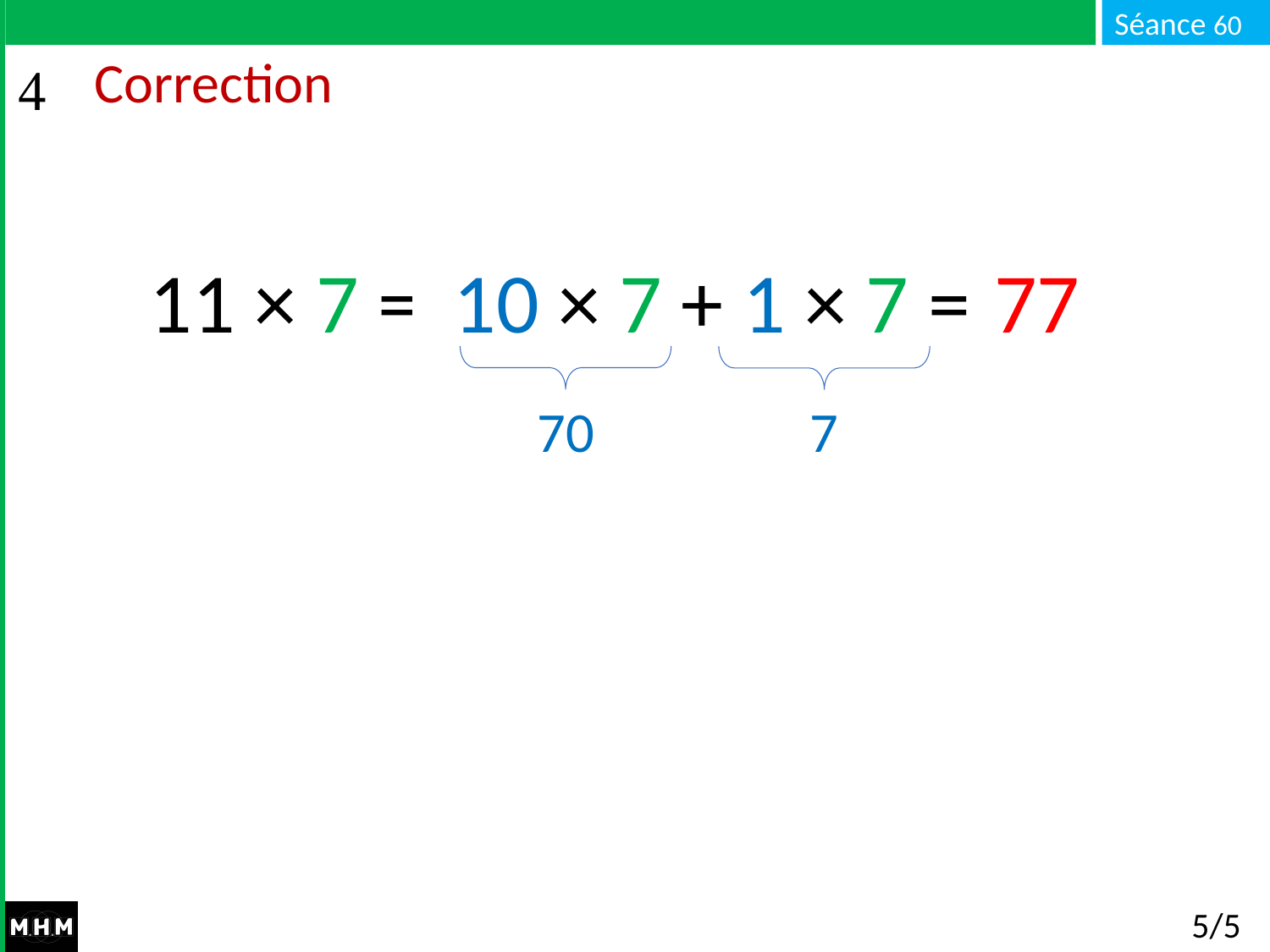

# Correction
10 × 7 + 1 × 7 = …
77
11 × 7 = …

70

7
5/5